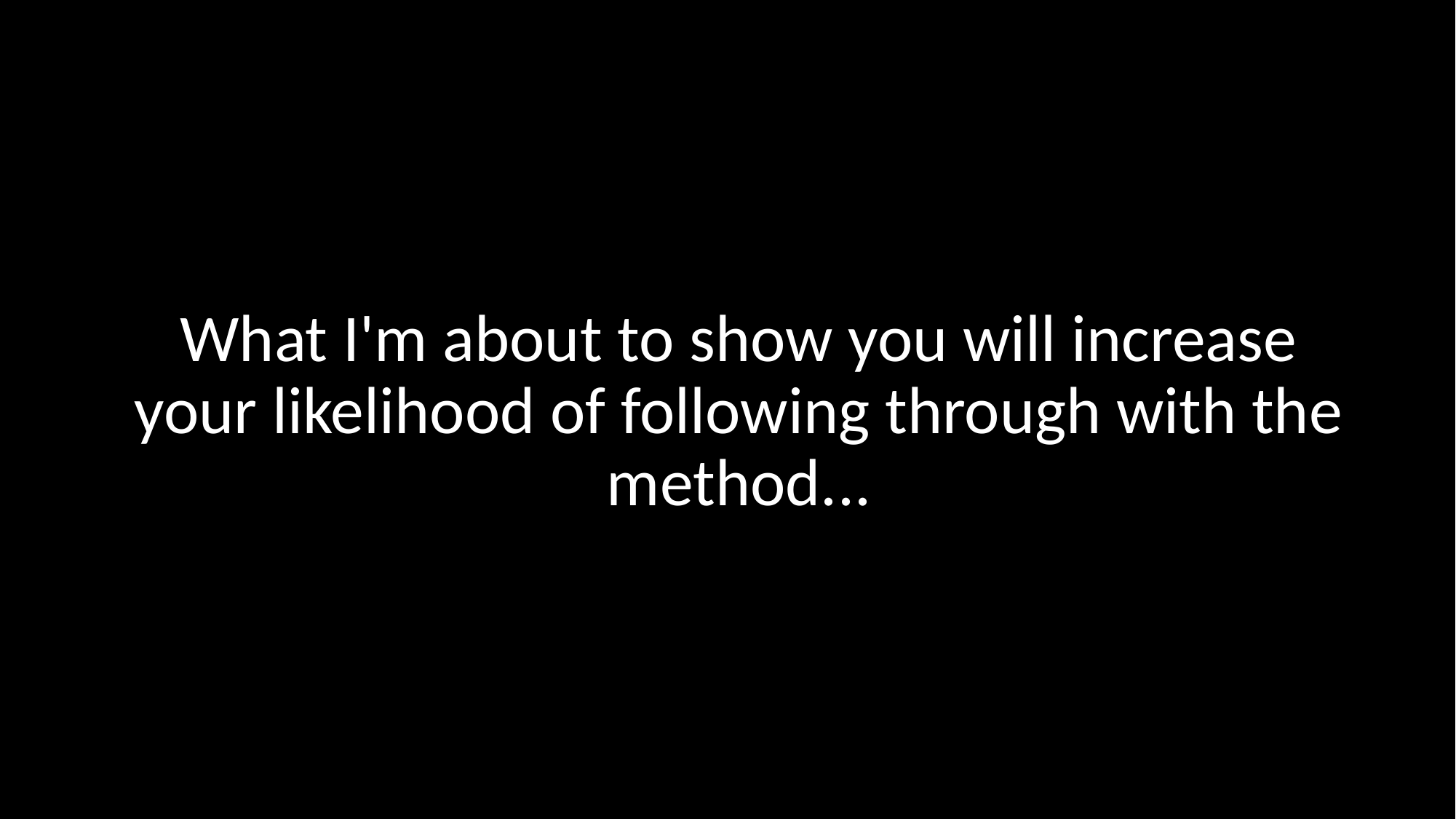

What I'm about to show you will increase your likelihood of following through with the method...